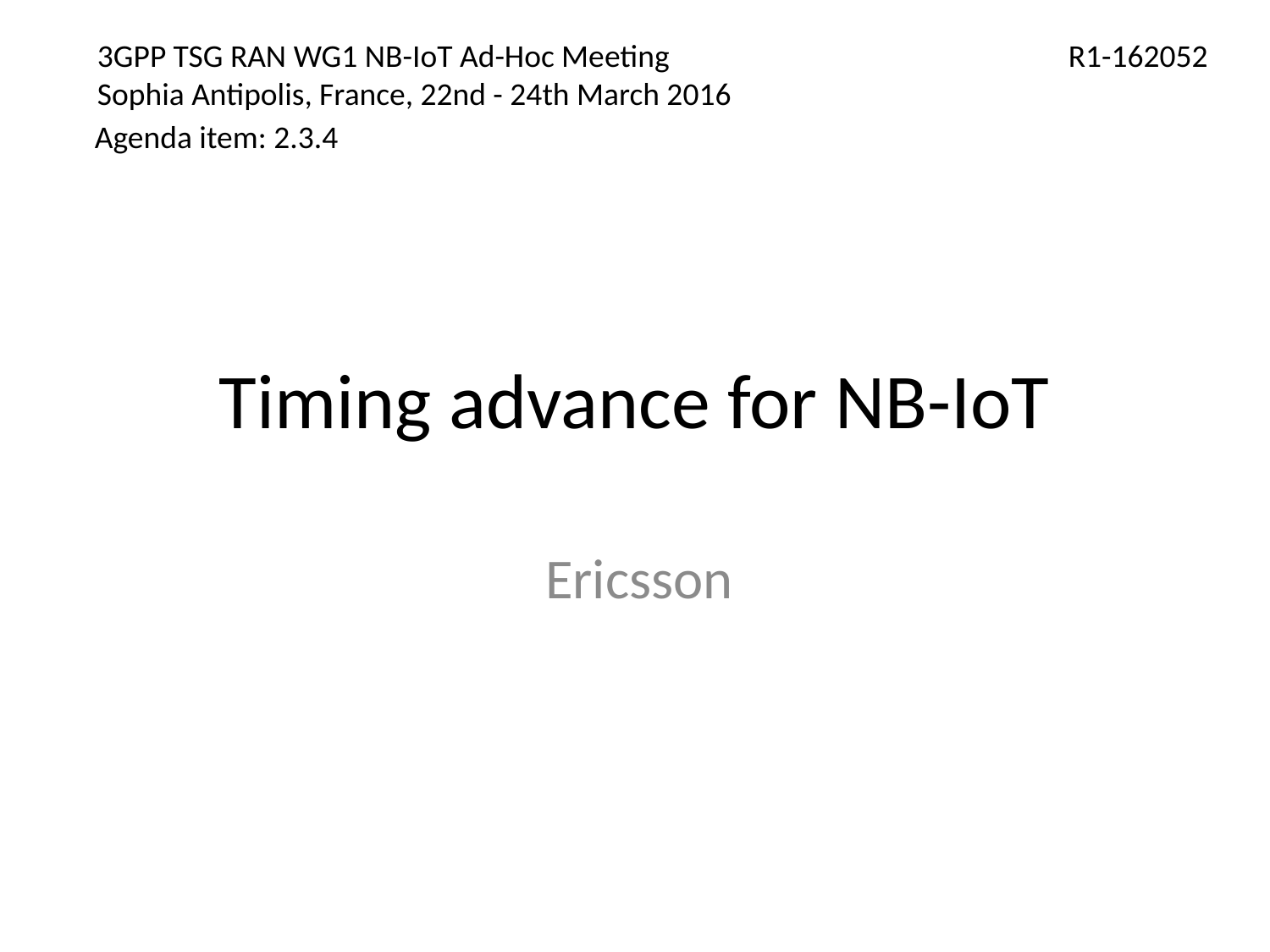

3GPP TSG RAN WG1 NB-IoT Ad-Hoc Meeting
Sophia Antipolis, France, 22nd - 24th March 2016
R1-162052
Agenda item: 2.3.4
# Timing advance for NB-IoT
Ericsson